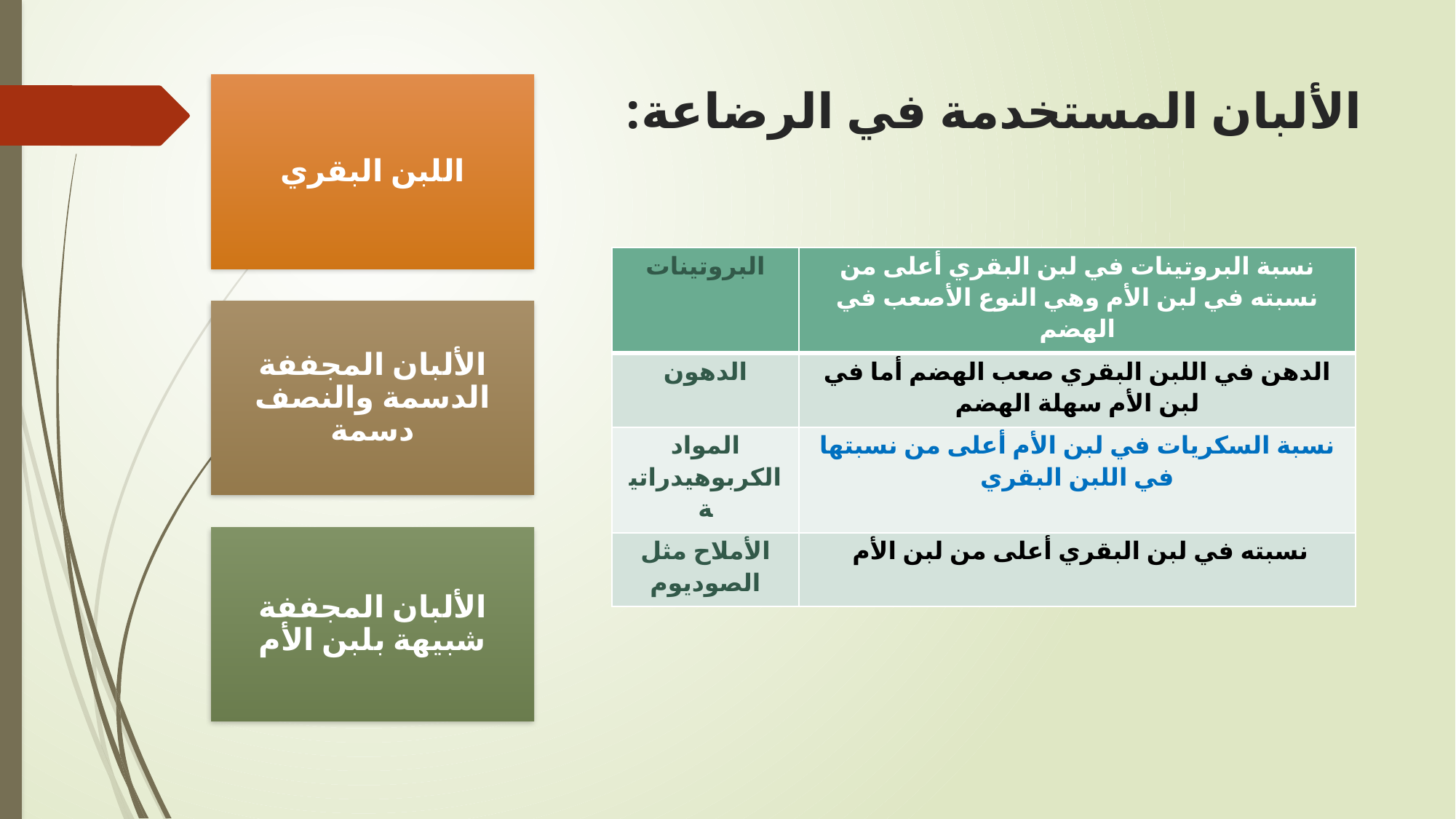

اللبن البقري
الألبان المجففة الدسمة والنصف دسمة
الألبان المجففة شبيهة بلبن الأم
# الألبان المستخدمة في الرضاعة:
| البروتينات | نسبة البروتينات في لبن البقري أعلى من نسبته في لبن الأم وهي النوع الأصعب في الهضم |
| --- | --- |
| الدهون | الدهن في اللبن البقري صعب الهضم أما في لبن الأم سهلة الهضم |
| المواد الكربوهيدراتية | نسبة السكريات في لبن الأم أعلى من نسبتها في اللبن البقري |
| الأملاح مثل الصوديوم | نسبته في لبن البقري أعلى من لبن الأم |